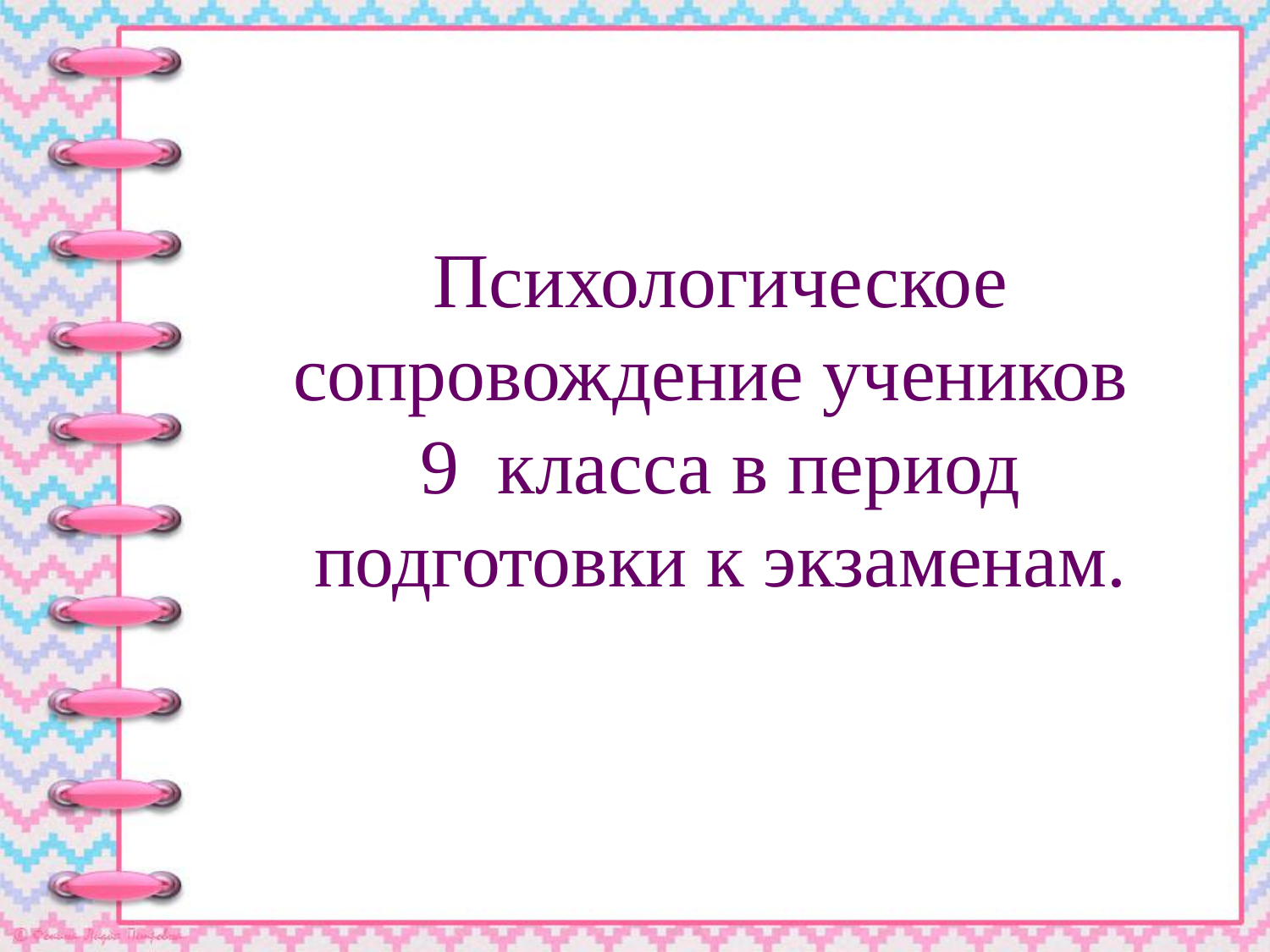

# Психологическое сопровождение учеников 9  класса в период подготовки к экзаменам.